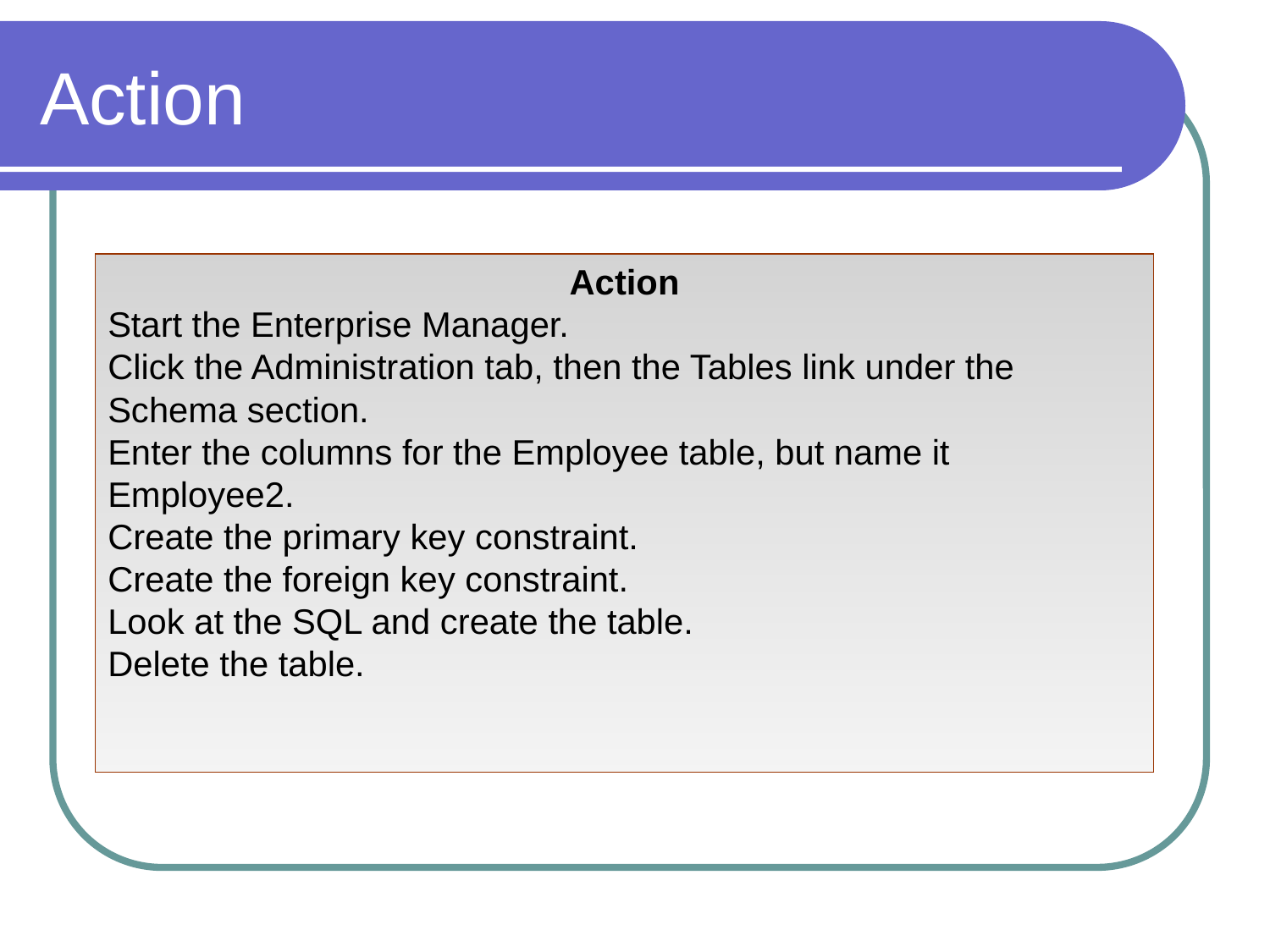

# Action
Action
Start the Enterprise Manager.
Click the Administration tab, then the Tables link under the Schema section.
Enter the columns for the Employee table, but name it Employee2.
Create the primary key constraint.
Create the foreign key constraint.
Look at the SQL and create the table.
Delete the table.